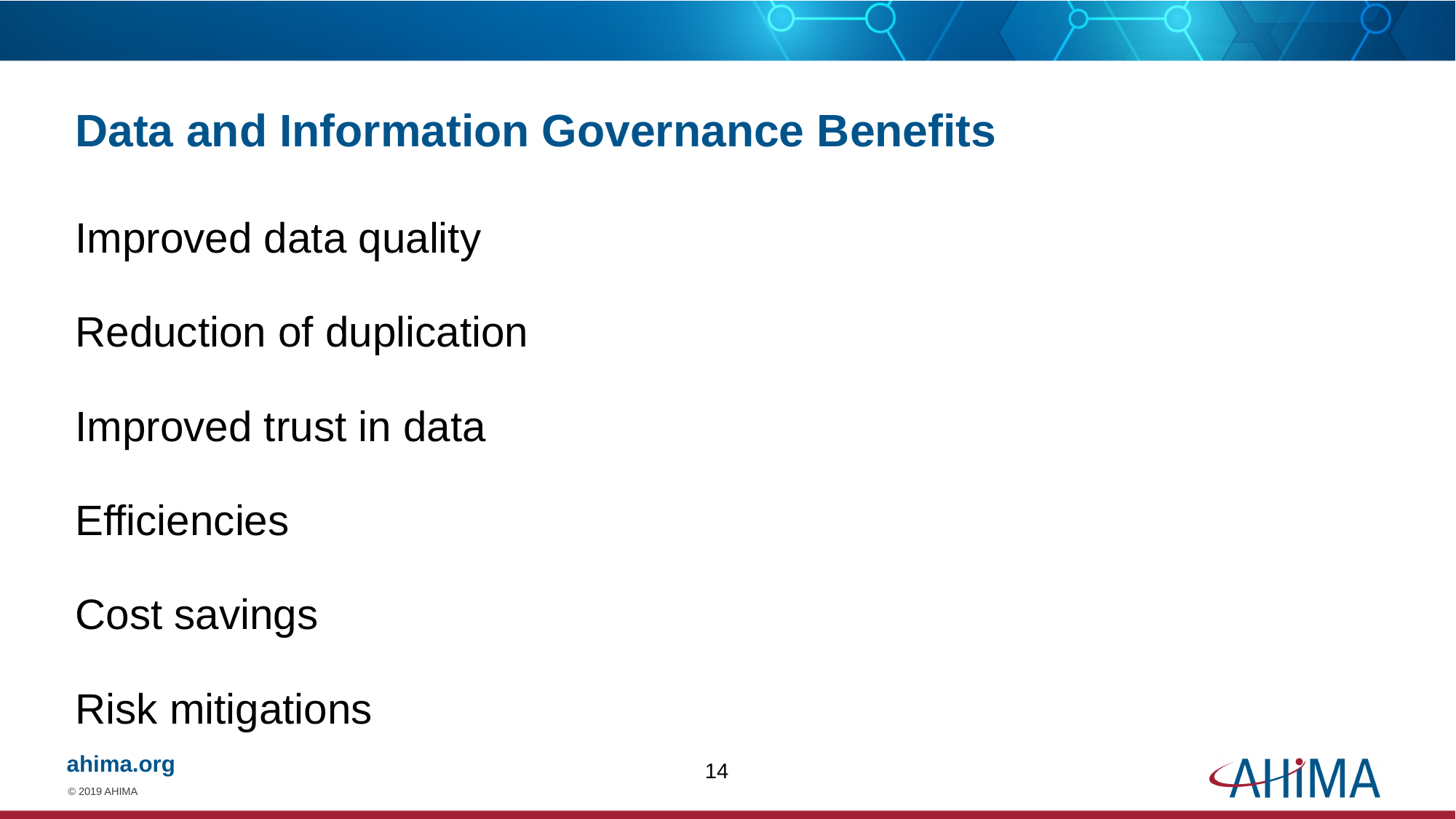

# Data and Information Governance Benefits
Improved data quality

Reduction of duplication

Improved trust in data

Efficiencies

Cost savings

Risk mitigations